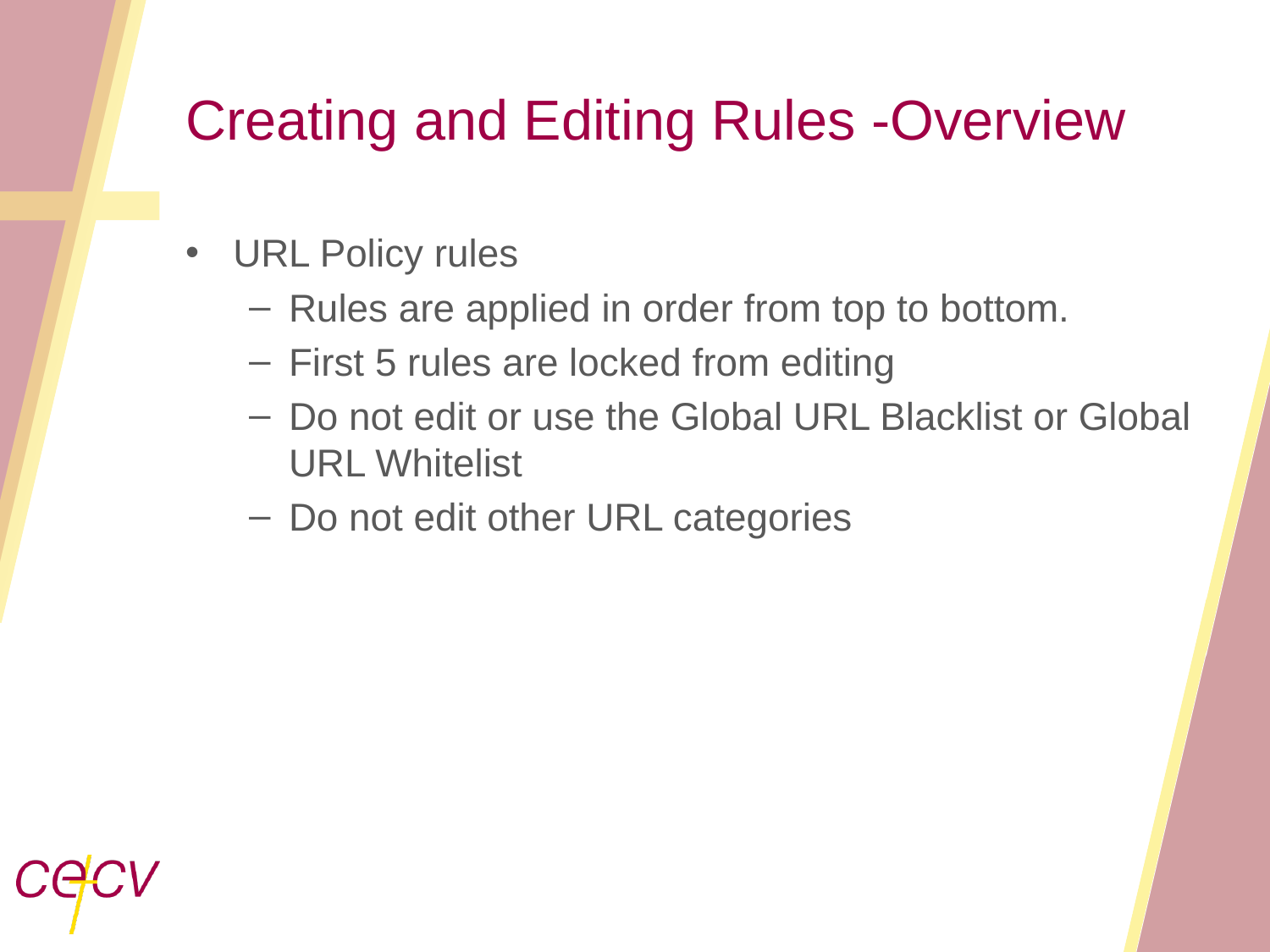

# Creating and Editing Rules -Overview
URL Policy rules
Rules are applied in order from top to bottom.
First 5 rules are locked from editing
Do not edit or use the Global URL Blacklist or Global URL Whitelist
Do not edit other URL categories